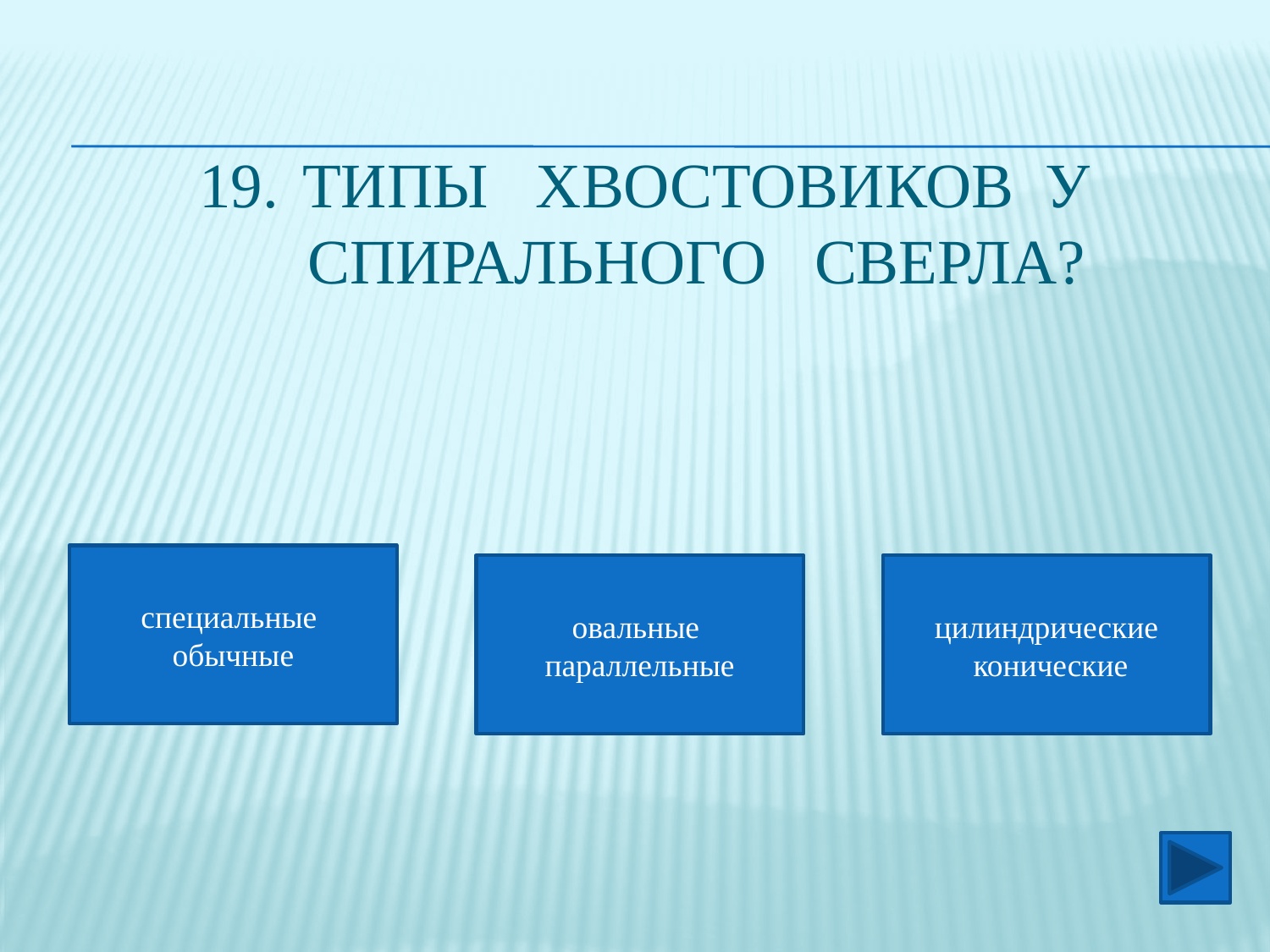

# типы   хвостовиков  у спирального   сверла?
специальные
обычные
овальные
параллельные
цилиндрические
 конические